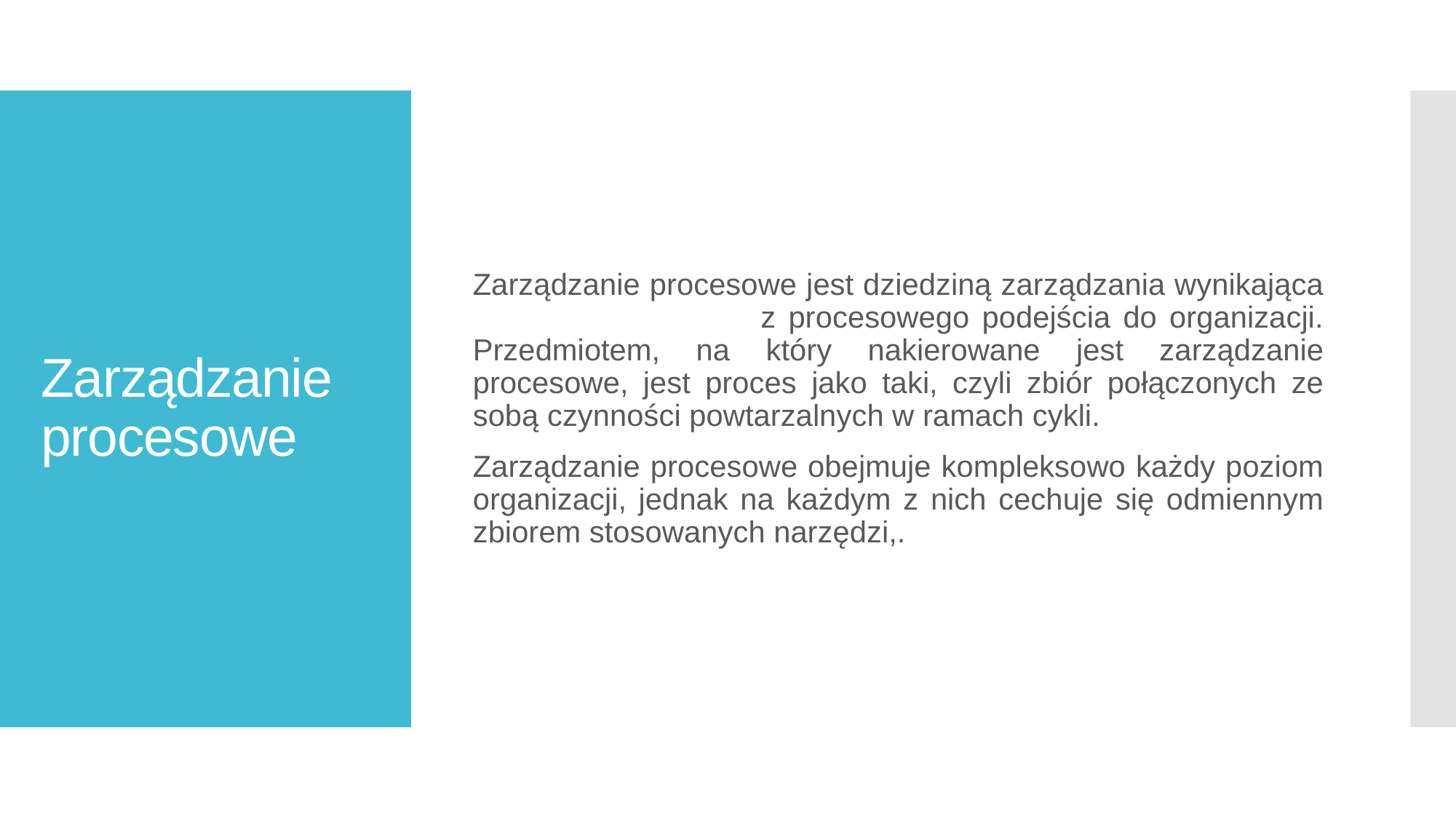

Zarządzanie procesowe jest dziedziną zarządzania wynikająca                        z procesowego podejścia do organizacji. Przedmiotem, na który nakierowane jest zarządzanie procesowe, jest proces jako taki, czyli zbiór połączonych ze sobą czynności powtarzalnych w ramach cykli.
Zarządzanie procesowe obejmuje kompleksowo każdy poziom organizacji, jednak na każdym z nich cechuje się odmiennym zbiorem stosowanych narzędzi,.
# Zarządzanie procesowe